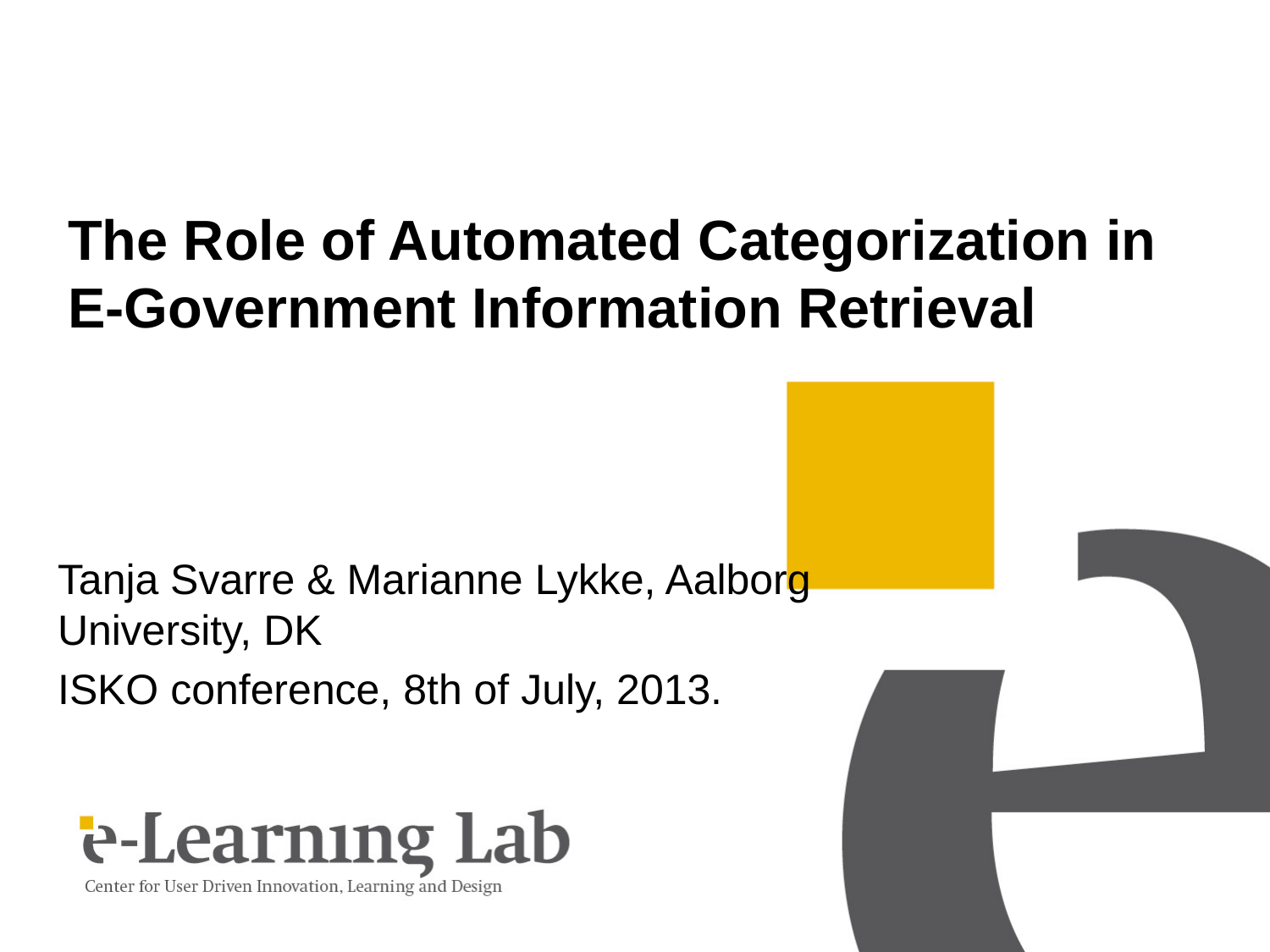

# The Role of Automated Categorization in E-Government Information Retrieval
Tanja Svarre & Marianne Lykke, Aalborg University, DK
ISKO conference, 8th of July, 2013.